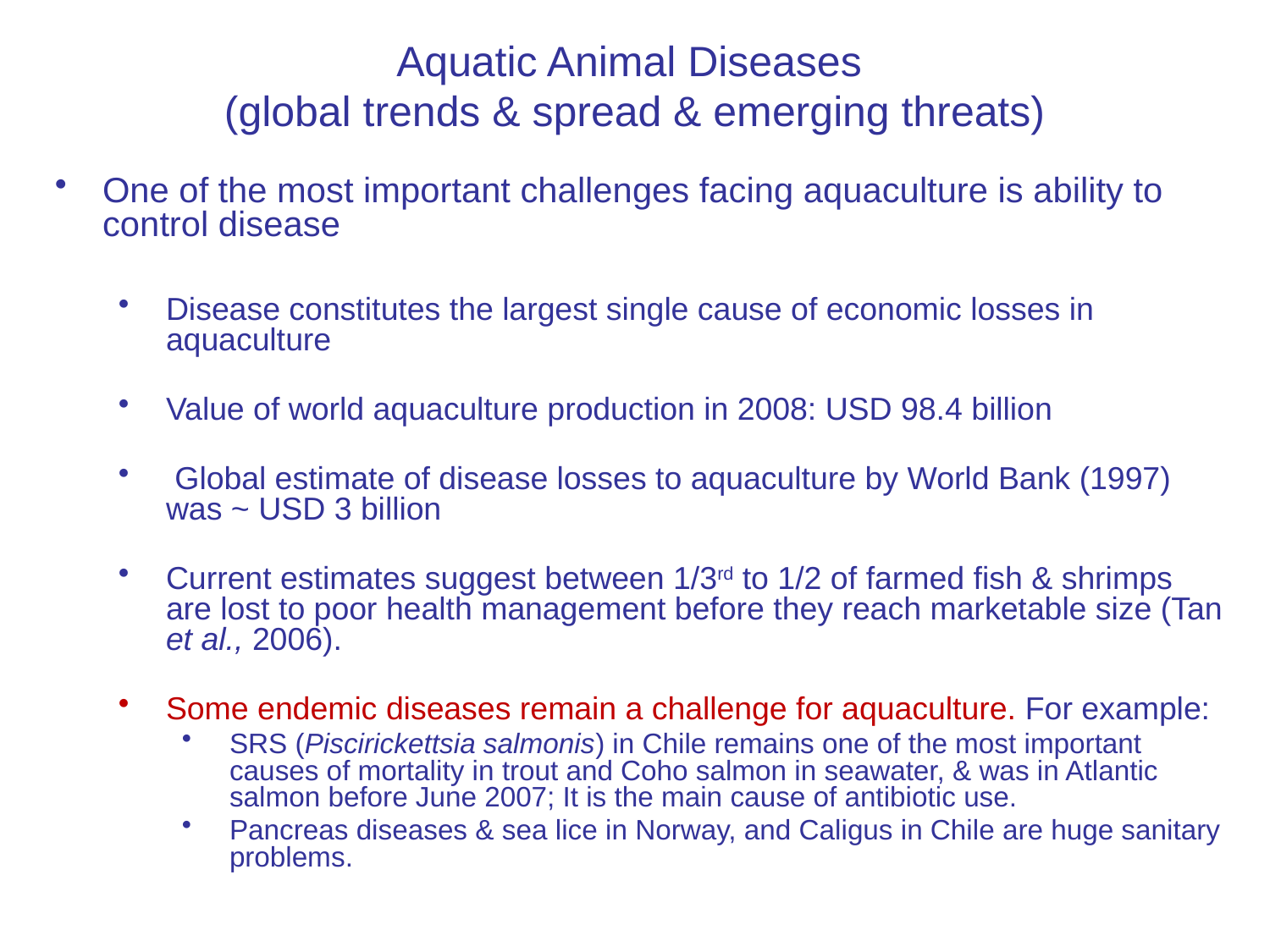

Aquatic Animal Diseases
(global trends & spread & emerging threats)
One of the most important challenges facing aquaculture is ability to control disease

Disease constitutes the largest single cause of economic losses in aquaculture

Value of world aquaculture production in 2008: USD 98.4 billion

 Global estimate of disease losses to aquaculture by World Bank (1997) was ~ USD 3 billion

Current estimates suggest between 1/3rd to 1/2 of farmed fish & shrimps are lost to poor health management before they reach marketable size (Tan et al., 2006).

Some endemic diseases remain a challenge for aquaculture. For example:
SRS (Piscirickettsia salmonis) in Chile remains one of the most important causes of mortality in trout and Coho salmon in seawater, & was in Atlantic salmon before June 2007; It is the main cause of antibiotic use.
Pancreas diseases & sea lice in Norway, and Caligus in Chile are huge sanitary problems.